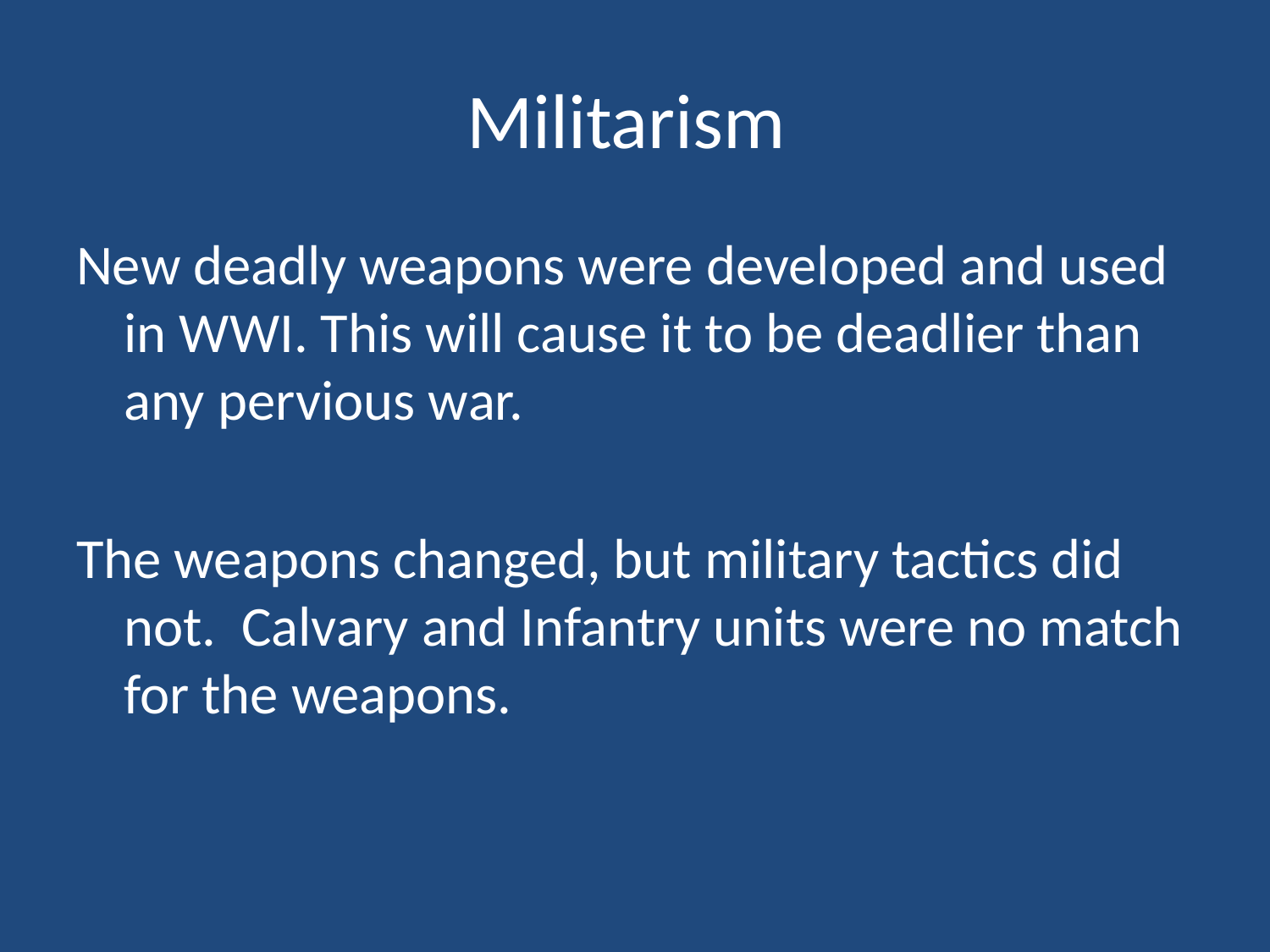

# Militarism
New deadly weapons were developed and used in WWI. This will cause it to be deadlier than any pervious war.

The weapons changed, but military tactics did not.  Calvary and Infantry units were no match for the weapons.